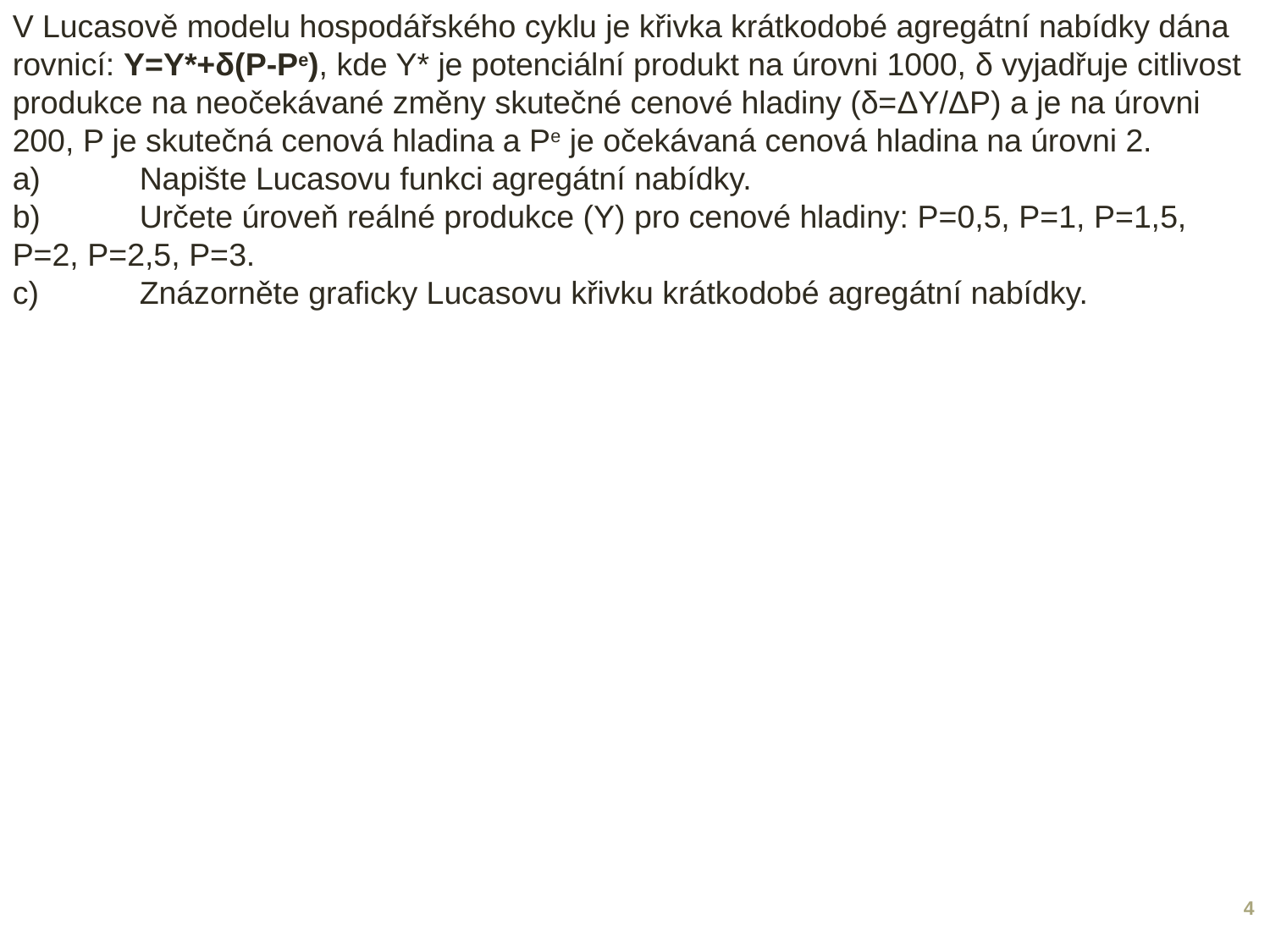

V Lucasově modelu hospodářského cyklu je křivka krátkodobé agregátní nabídky dána rovnicí: Y=Y*+δ(P-Pe), kde Y* je potenciální produkt na úrovni 1000, δ vyjadřuje citlivost produkce na neočekávané změny skutečné cenové hladiny (δ=ΔY/ΔP) a je na úrovni 200, P je skutečná cenová hladina a Pe je očekávaná cenová hladina na úrovni 2.
a)	Napište Lucasovu funkci agregátní nabídky.
b)	Určete úroveň reálné produkce (Y) pro cenové hladiny: P=0,5, P=1, P=1,5, P=2, P=2,5, P=3.
c)	Znázorněte graficky Lucasovu křivku krátkodobé agregátní nabídky.
4